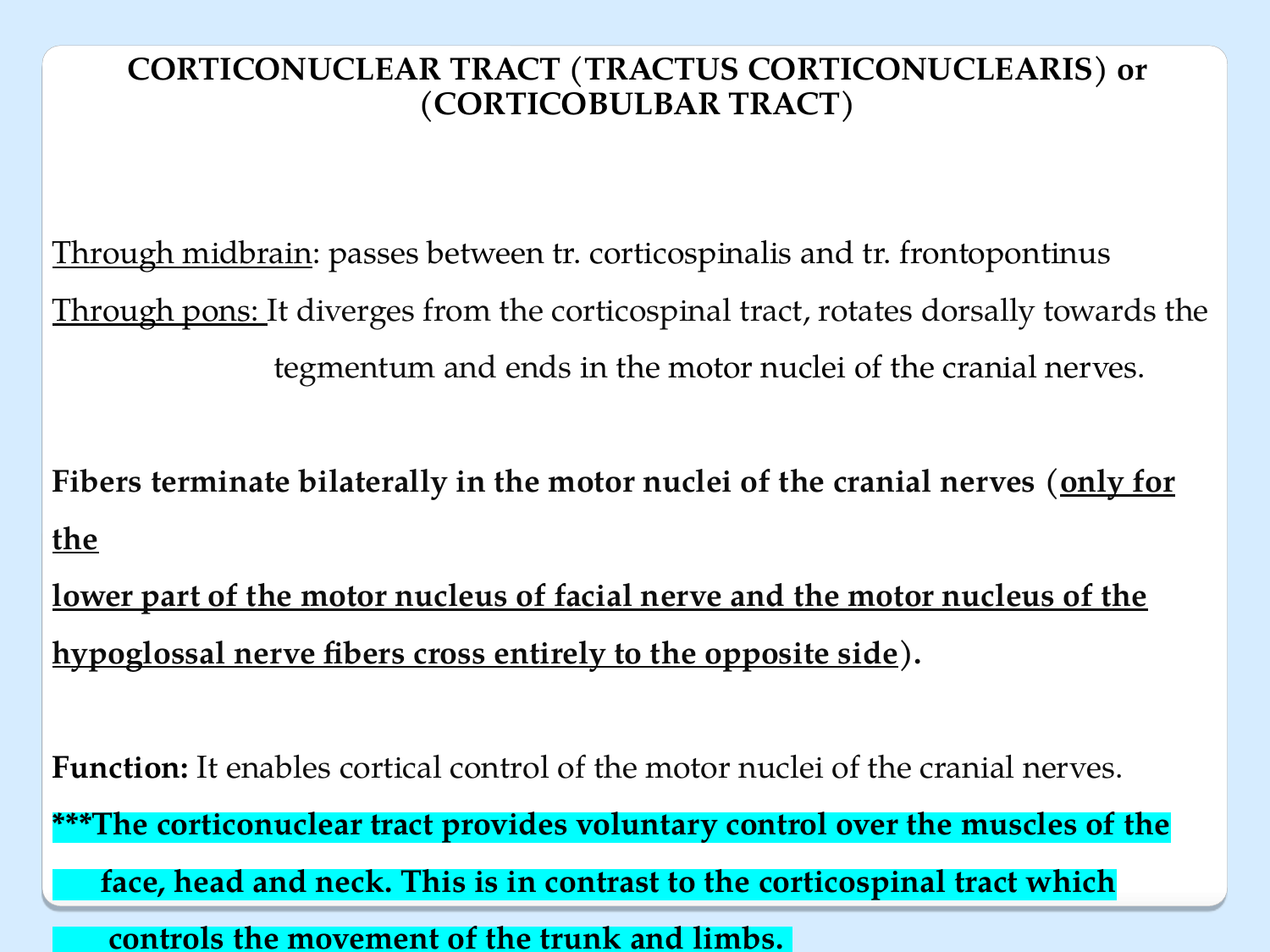

CORTICONUCLEAR TRACT (TRACTUS CORTICONUCLEARIS) or
(CORTICOBULBAR TRACT)

Through midbrain: passes between tr. corticospinalis and tr. frontopontinus
Through pons: It diverges from the corticospinal tract, rotates dorsally towards the
                       tegmentum and ends in the motor nuclei of the cranial nerves.

Fibers terminate bilaterally in the motor nuclei of the cranial nerves (only for the
lower part of the motor nucleus of facial nerve and the motor nucleus of the hypoglossal nerve fibers cross entirely to the opposite side).
Function: It enables cortical control of the motor nuclei of the cranial nerves.
***The corticonuclear tract provides voluntary control over the muscles of the
      face, head and neck. This is in contrast to the corticospinal tract which
       controls the movement of the trunk and limbs.